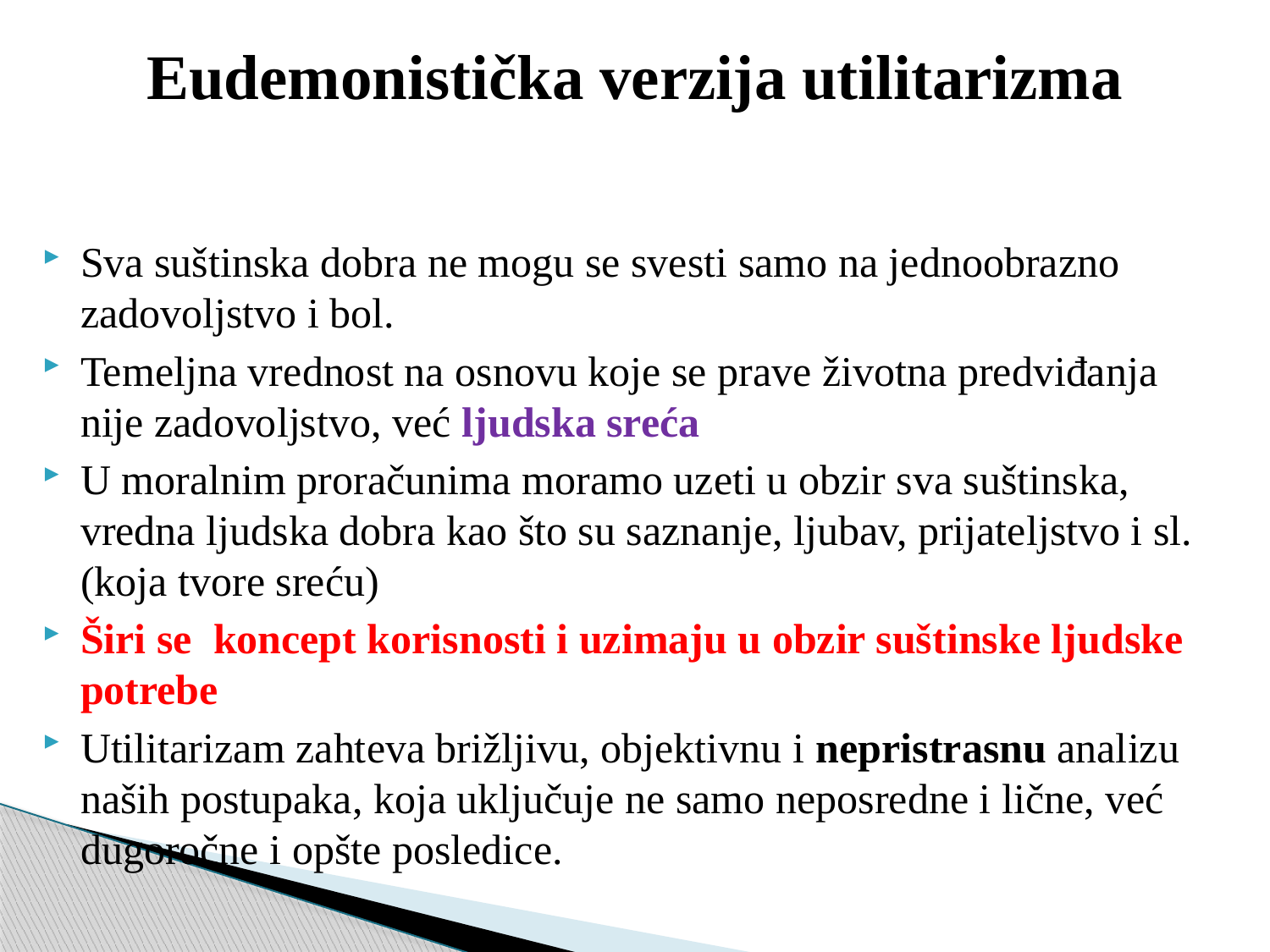

Eudemonistička verzija utilitarizma

Sva suštinska dobra ne mogu se svesti samo na jednoobrazno zadovoljstvo i bol.
Temeljna vrednost na osnovu koje se prave životna predviđanja nije zadovoljstvo, već ljudska sreća
U moralnim proračunima moramo uzeti u obzir sva suštinska, vredna ljudska dobra kao što su saznanje, ljubav, prijateljstvo i sl. (koja tvore sreću)
Širi se  koncept korisnosti i uzimaju u obzir suštinske ljudske potrebe
Utilitarizam zahteva brižljivu, objektivnu i nepristrasnu analizu naših postupaka, koja uključuje ne samo neposredne i lične, već dugoročne i opšte posledice.